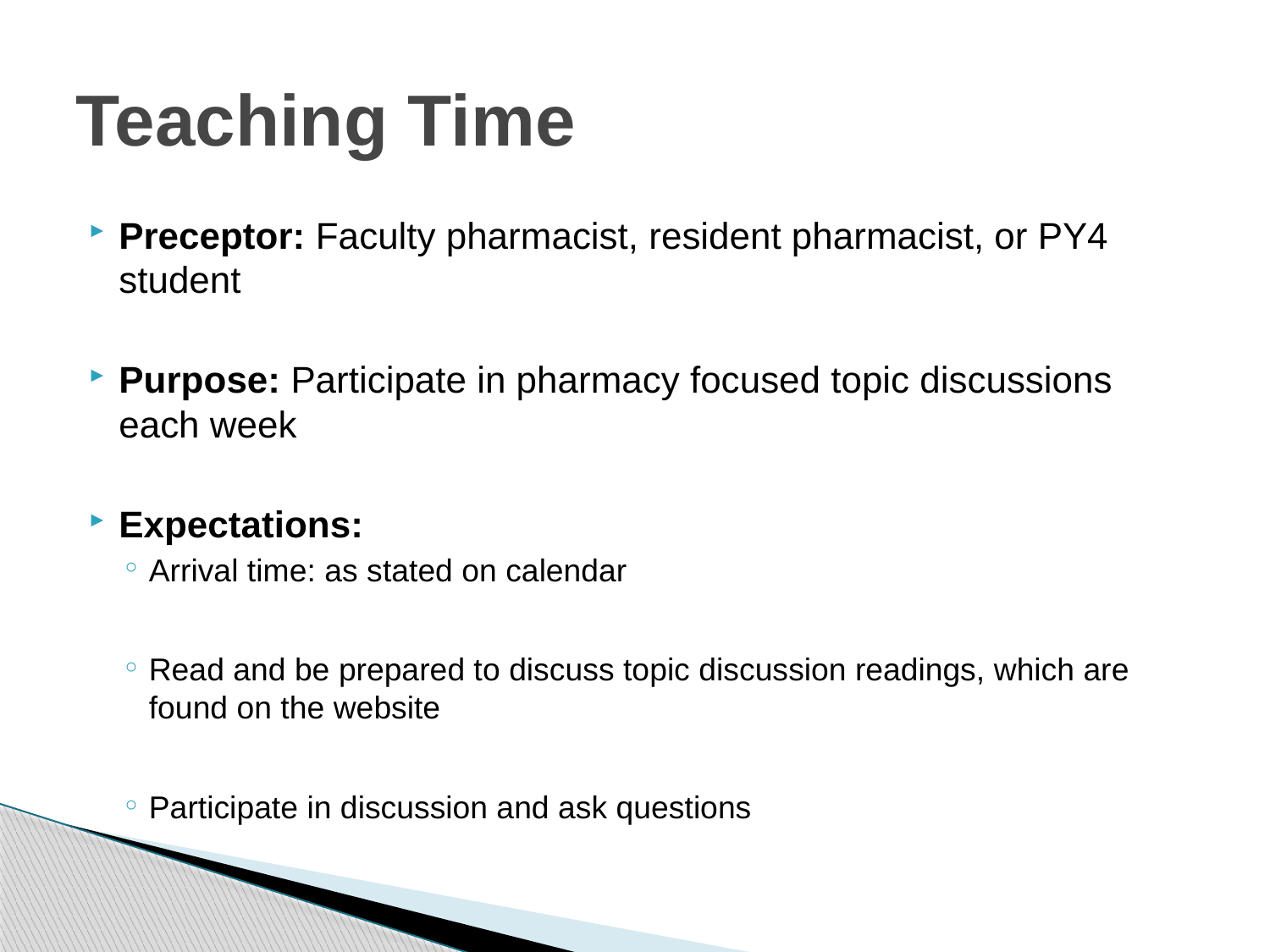

# Teaching Time
Preceptor: Faculty pharmacist, resident pharmacist, or PY4 student

Purpose: Participate in pharmacy focused topic discussions each week

Expectations:
Arrival time: as stated on calendar

Read and be prepared to discuss topic discussion readings, which are found on the website

Participate in discussion and ask questions